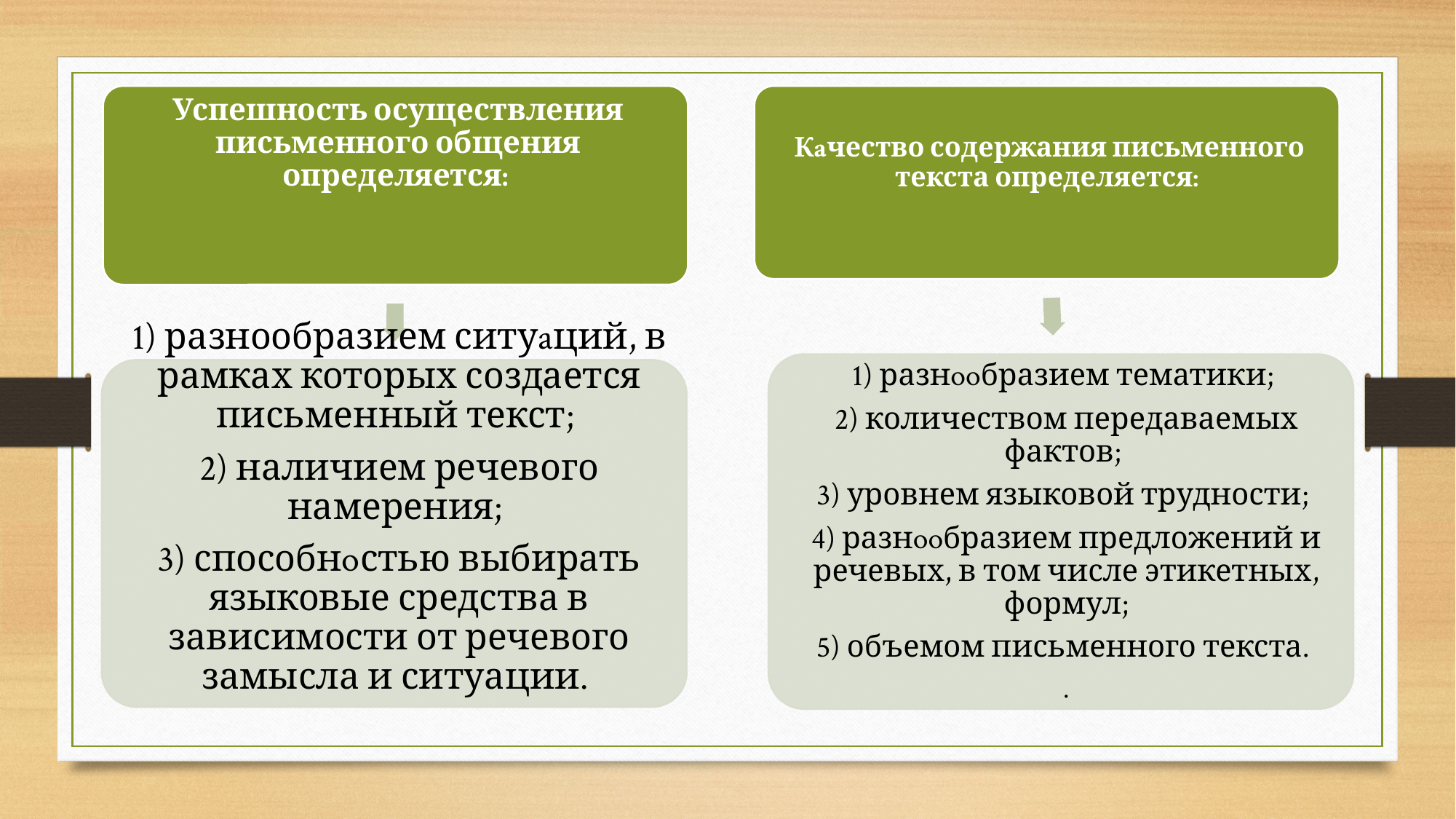

Успешность осуществления письменного общения определяется:

1) разнообразием ситуaций, в рамках которых создается письменный текст;
2) наличием речевого намерения;
3) способнoстью выбирать языковые средства в зависимости от речевого замысла и ситуации.

Кaчество содержания письменного текста определяется:

1) разнooбразием тематики;
2) количеством передаваемых фактов;
3) уровнем языковой трудности;
4) разнooбразием предложений и речевых, в том числе этикетных, формул;
5) объемом письменного текста.
.